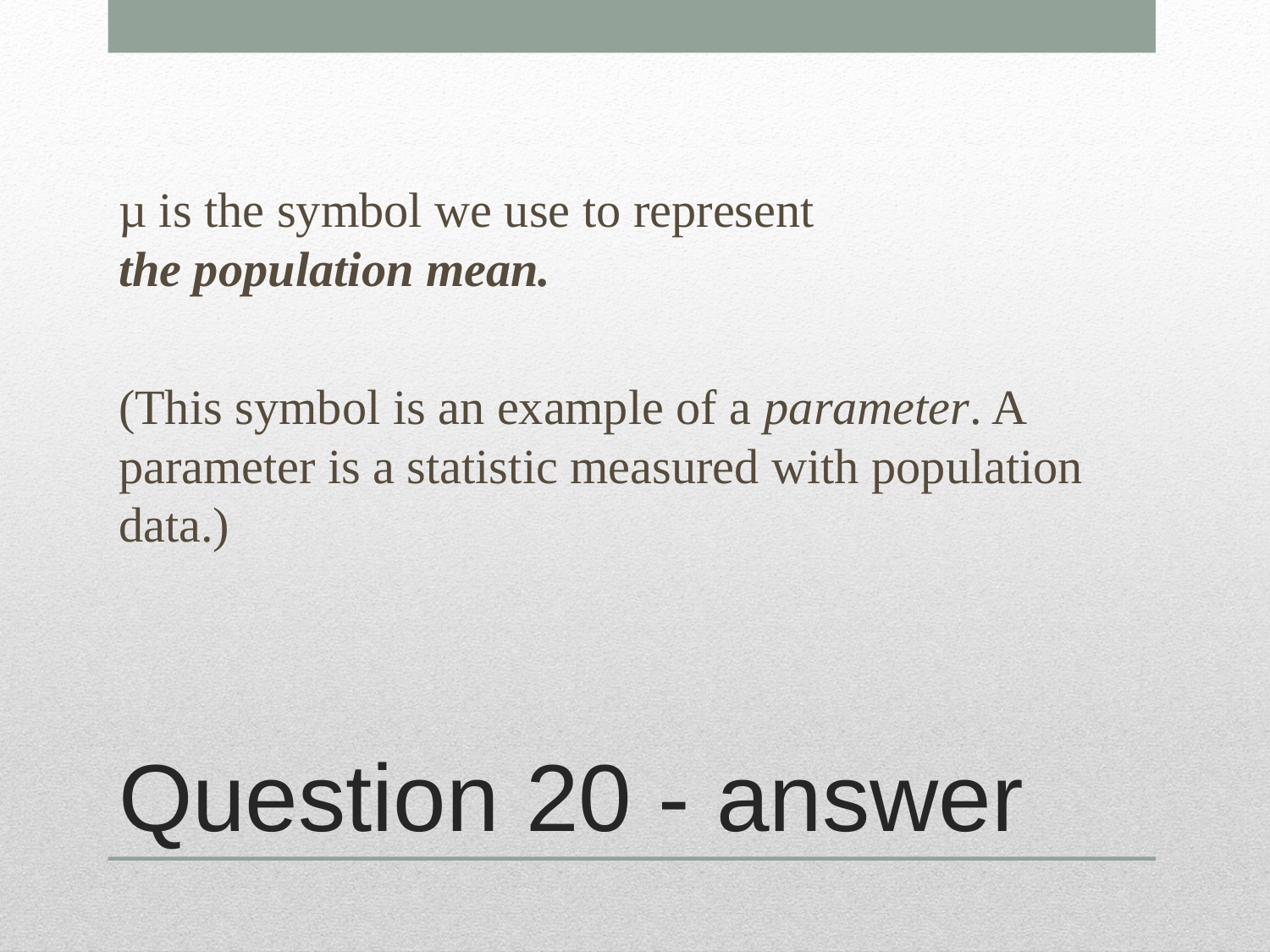

µ is the symbol we use to represent
the population mean.

(This symbol is an example of a parameter. A parameter is a statistic measured with population data.)
# Question 20 - answer